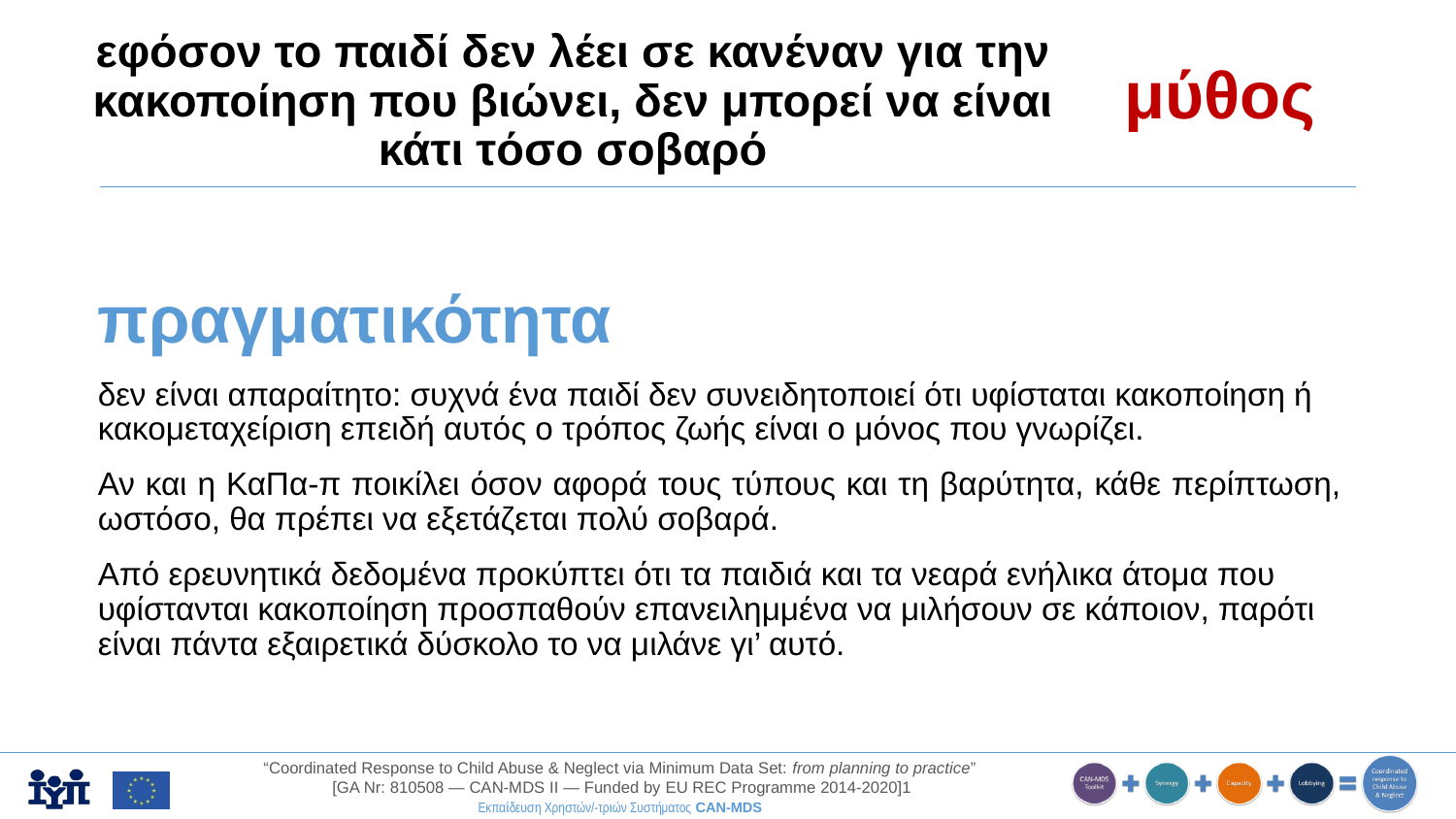

εφόσον το παιδί δεν λέει σε κανέναν για την κακοποίηση που βιώνει, δεν μπορεί να είναι κάτι τόσο σοβαρό
μύθος
πραγματικότητα
δεν είναι απαραίτητο: συχνά ένα παιδί δεν συνειδητοποιεί ότι υφίσταται κακοποίηση ή κακομεταχείριση επειδή αυτός ο τρόπος ζωής είναι ο μόνος που γνωρίζει.
Αν και η ΚαΠα-π ποικίλει όσον αφορά τους τύπους και τη βαρύτητα, κάθε περίπτωση, ωστόσο, θα πρέπει να εξετάζεται πολύ σοβαρά.
Από ερευνητικά δεδομένα προκύπτει ότι τα παιδιά και τα νεαρά ενήλικα άτομα που υφίστανται κακοποίηση προσπαθούν επανειλημμένα να μιλήσουν σε κάποιον, παρότι είναι πάντα εξαιρετικά δύσκολο το να μιλάνε γι’ αυτό.